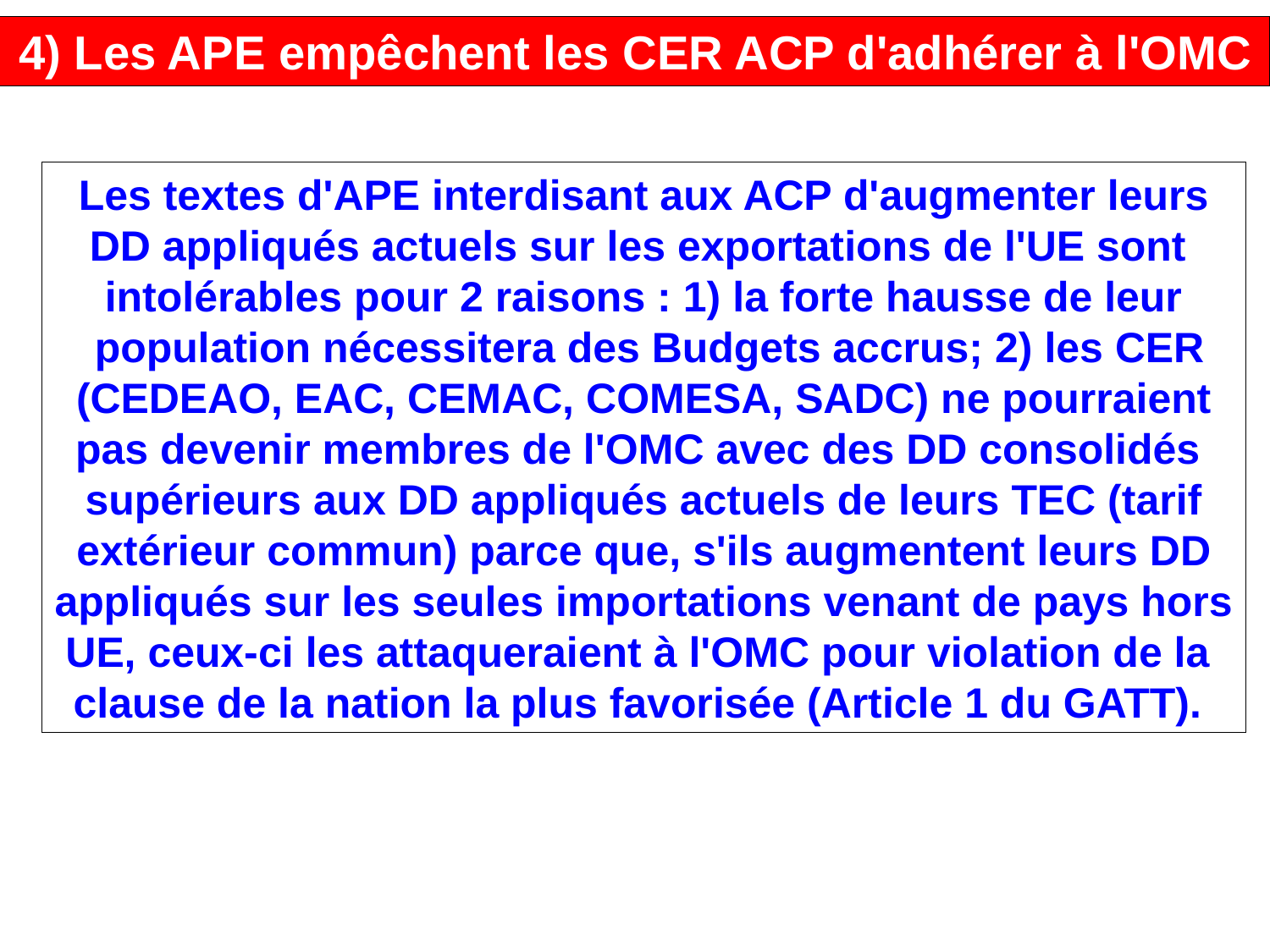

4) Les APE empêchent les CER ACP d'adhérer à l'OMC
Les textes d'APE interdisant aux ACP d'augmenter leurs
DD appliqués actuels sur les exportations de l'UE sont
intolérables pour 2 raisons : 1) la forte hausse de leur
 population nécessitera des Budgets accrus; 2) les CER
(CEDEAO, EAC, CEMAC, COMESA, SADC) ne pourraient
pas devenir membres de l'OMC avec des DD consolidés
supérieurs aux DD appliqués actuels de leurs TEC (tarif
extérieur commun) parce que, s'ils augmentent leurs DD
appliqués sur les seules importations venant de pays hors
UE, ceux-ci les attaqueraient à l'OMC pour violation de la
clause de la nation la plus favorisée (Article 1 du GATT).